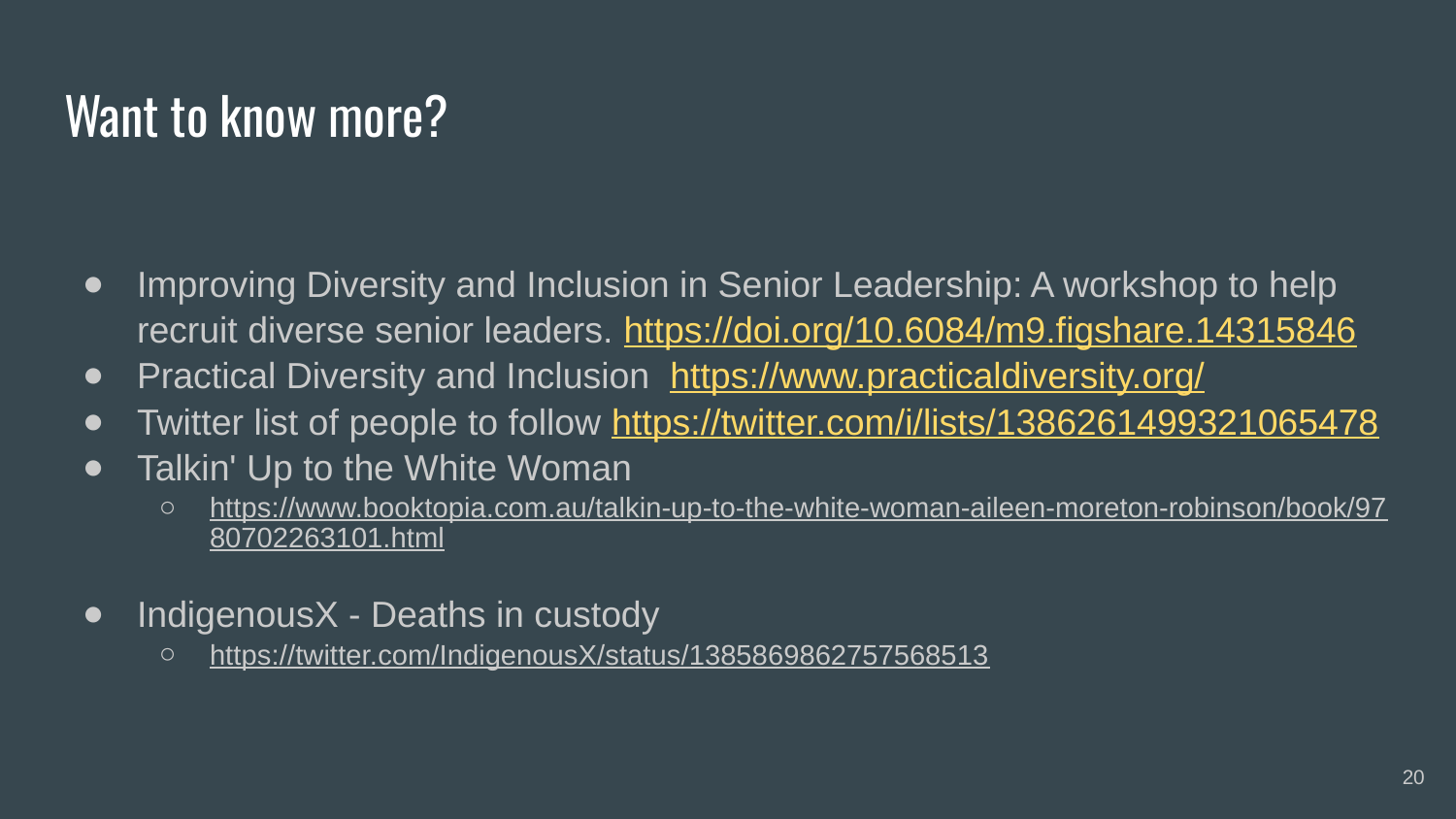

# Want to know more?
Improving Diversity and Inclusion in Senior Leadership: A workshop to help recruit diverse senior leaders. https://doi.org/10.6084/m9.figshare.14315846
Practical Diversity and Inclusion  https://www.practicaldiversity.org/
Twitter list of people to follow https://twitter.com/i/lists/1386261499321065478
Talkin' Up to the White Woman
https://www.booktopia.com.au/talkin-up-to-the-white-woman-aileen-moreton-robinson/book/9780702263101.html
IndigenousX - Deaths in custody
https://twitter.com/IndigenousX/status/1385869862757568513

20